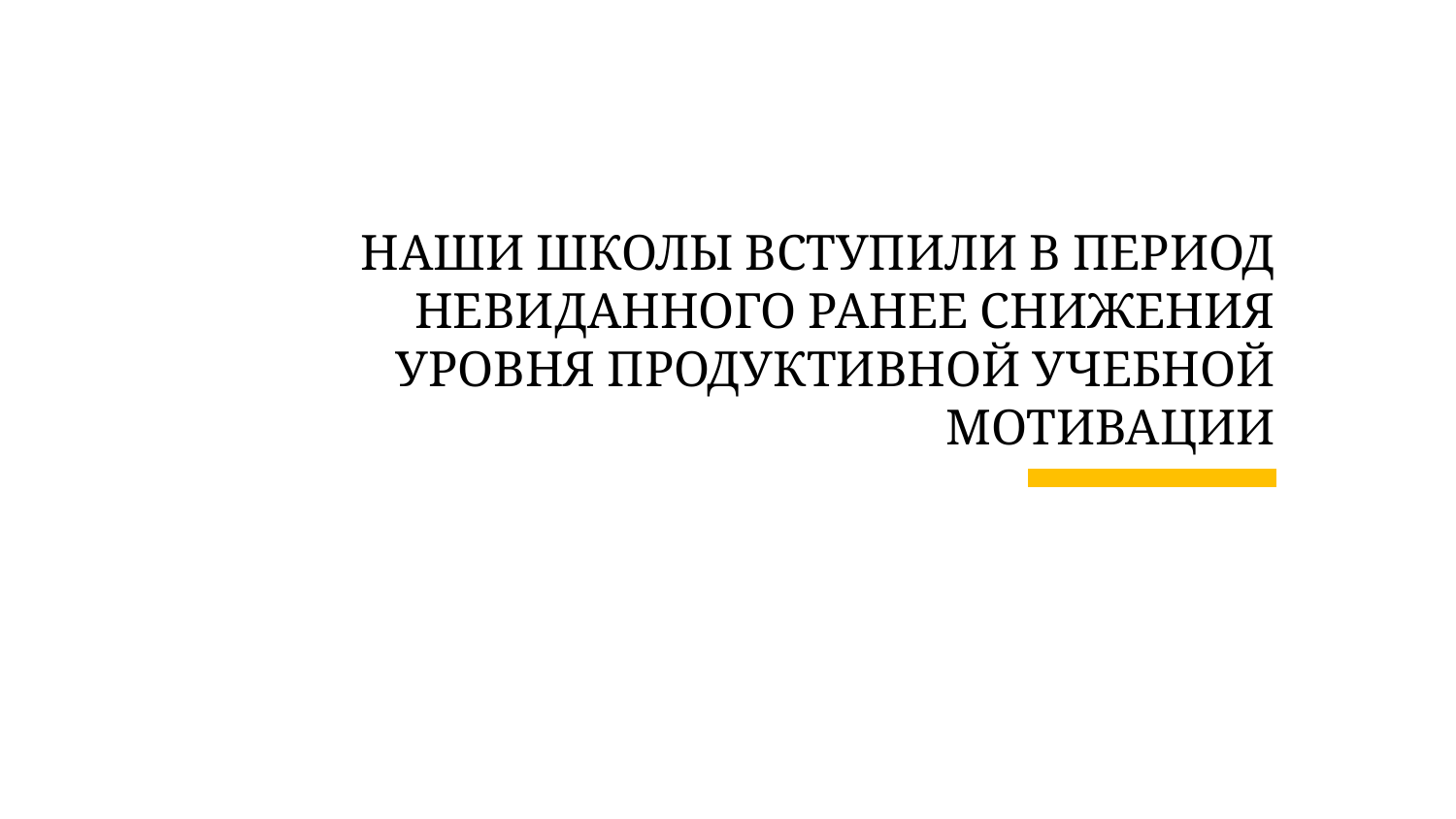

НАШИ ШКОЛЫ ВСТУПИЛИ В ПЕРИОД НЕВИДАННОГО РАНЕЕ СНИЖЕНИЯ УРОВНЯ ПРОДУКТИВНОЙ УЧЕБНОЙ МОТИВАЦИИ